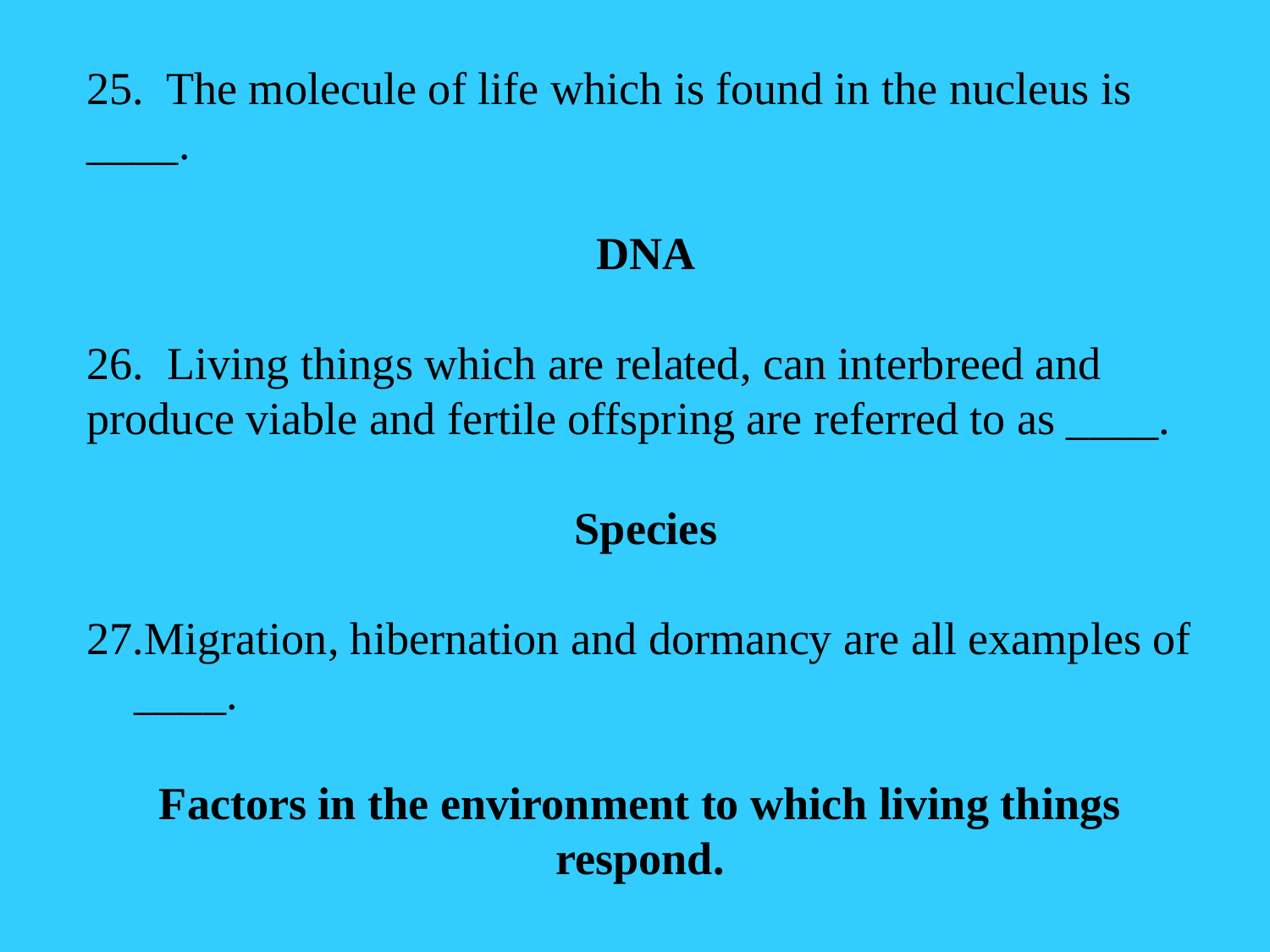

25.  The molecule of life which is found in the nucleus is ____.

 DNA

26.  Living things which are related, can interbreed and produce viable and fertile offspring are referred to as ____.

 Species

Migration, hibernation and dormancy are all examples of ____.

Factors in the environment to which living things respond.